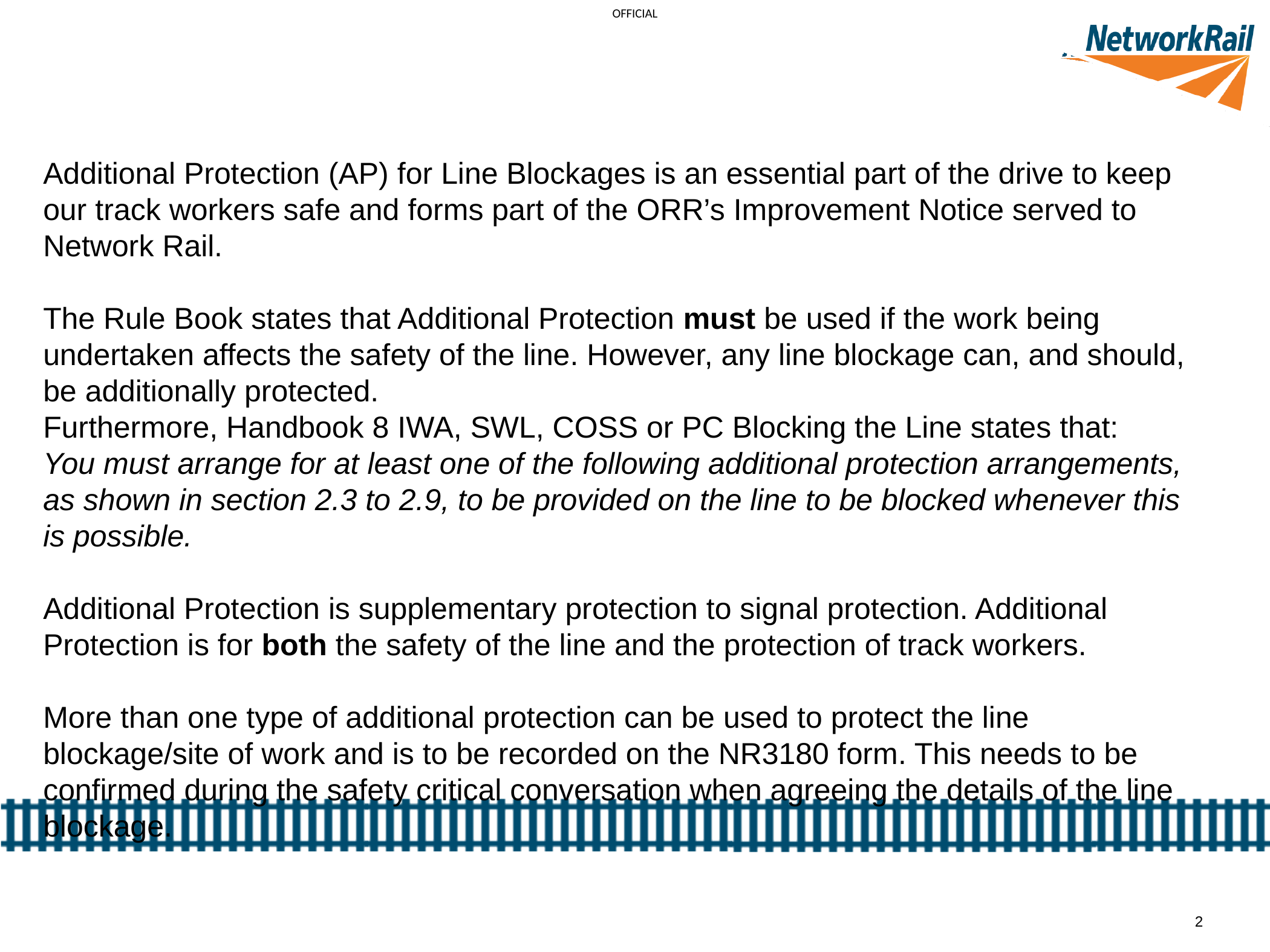

Additional Protection (AP) for Line Blockages is an essential part of the drive to keep our track workers safe and forms part of the ORR’s Improvement Notice served to Network Rail.

The Rule Book states that Additional Protection must be used if the work being undertaken affects the safety of the line. However, any line blockage can, and should, be additionally protected.
Furthermore, Handbook 8 IWA, SWL, COSS or PC Blocking the Line states that:
You must arrange for at least one of the following additional protection arrangements, as shown in section 2.3 to 2.9, to be provided on the line to be blocked whenever this is possible.

Additional Protection is supplementary protection to signal protection. Additional Protection is for both the safety of the line and the protection of track workers.

More than one type of additional protection can be used to protect the line blockage/site of work and is to be recorded on the NR3180 form. This needs to be confirmed during the safety critical conversation when agreeing the details of the line blockage.